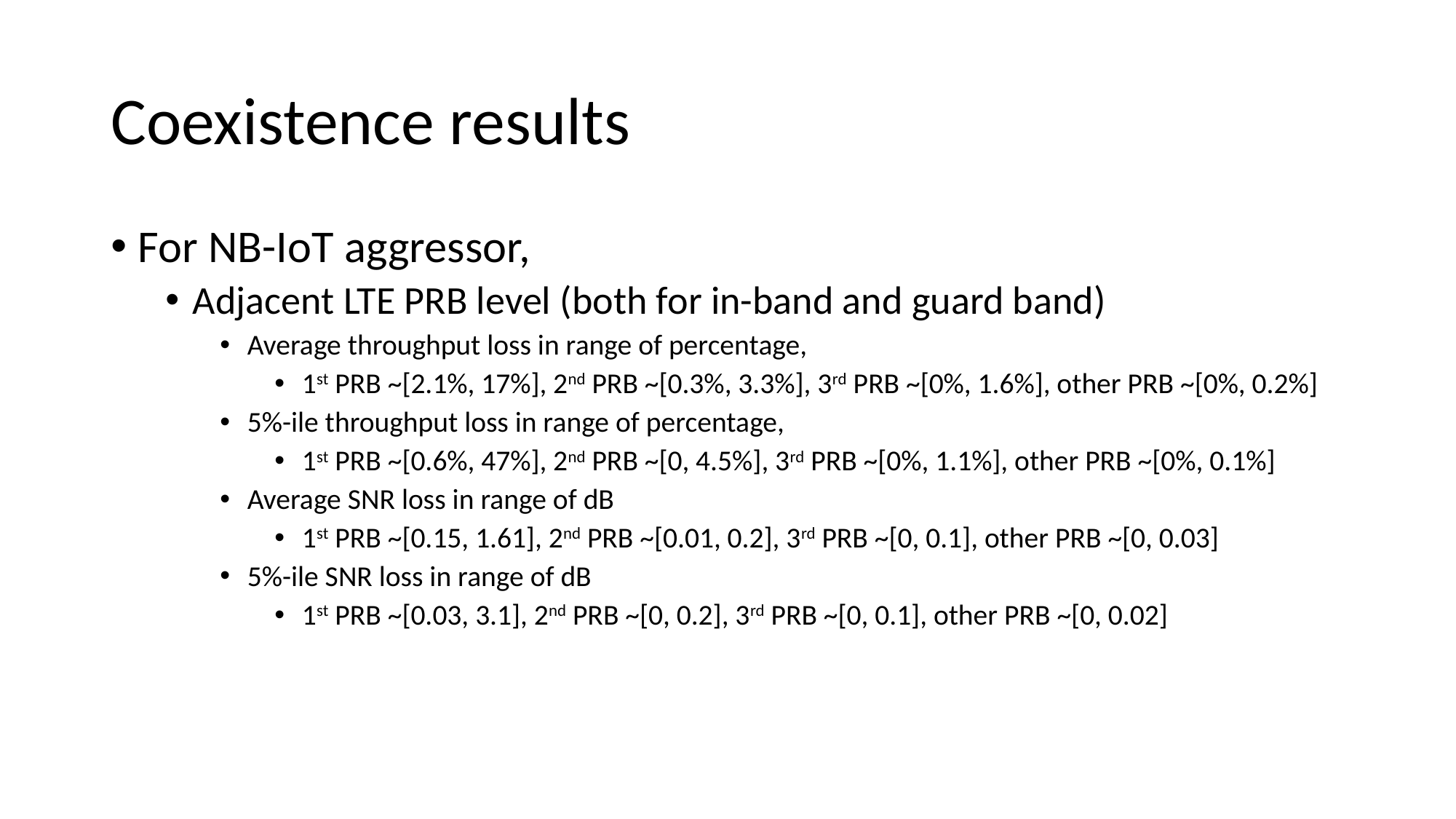

# Coexistence results
For NB-IoT aggressor,
Adjacent LTE PRB level (both for in-band and guard band)
Average throughput loss in range of percentage,
1st PRB ~[2.1%, 17%], 2nd PRB ~[0.3%, 3.3%], 3rd PRB ~[0%, 1.6%], other PRB ~[0%, 0.2%]
5%-ile throughput loss in range of percentage,
1st PRB ~[0.6%, 47%], 2nd PRB ~[0, 4.5%], 3rd PRB ~[0%, 1.1%], other PRB ~[0%, 0.1%]
Average SNR loss in range of dB
1st PRB ~[0.15, 1.61], 2nd PRB ~[0.01, 0.2], 3rd PRB ~[0, 0.1], other PRB ~[0, 0.03]
5%-ile SNR loss in range of dB
1st PRB ~[0.03, 3.1], 2nd PRB ~[0, 0.2], 3rd PRB ~[0, 0.1], other PRB ~[0, 0.02]